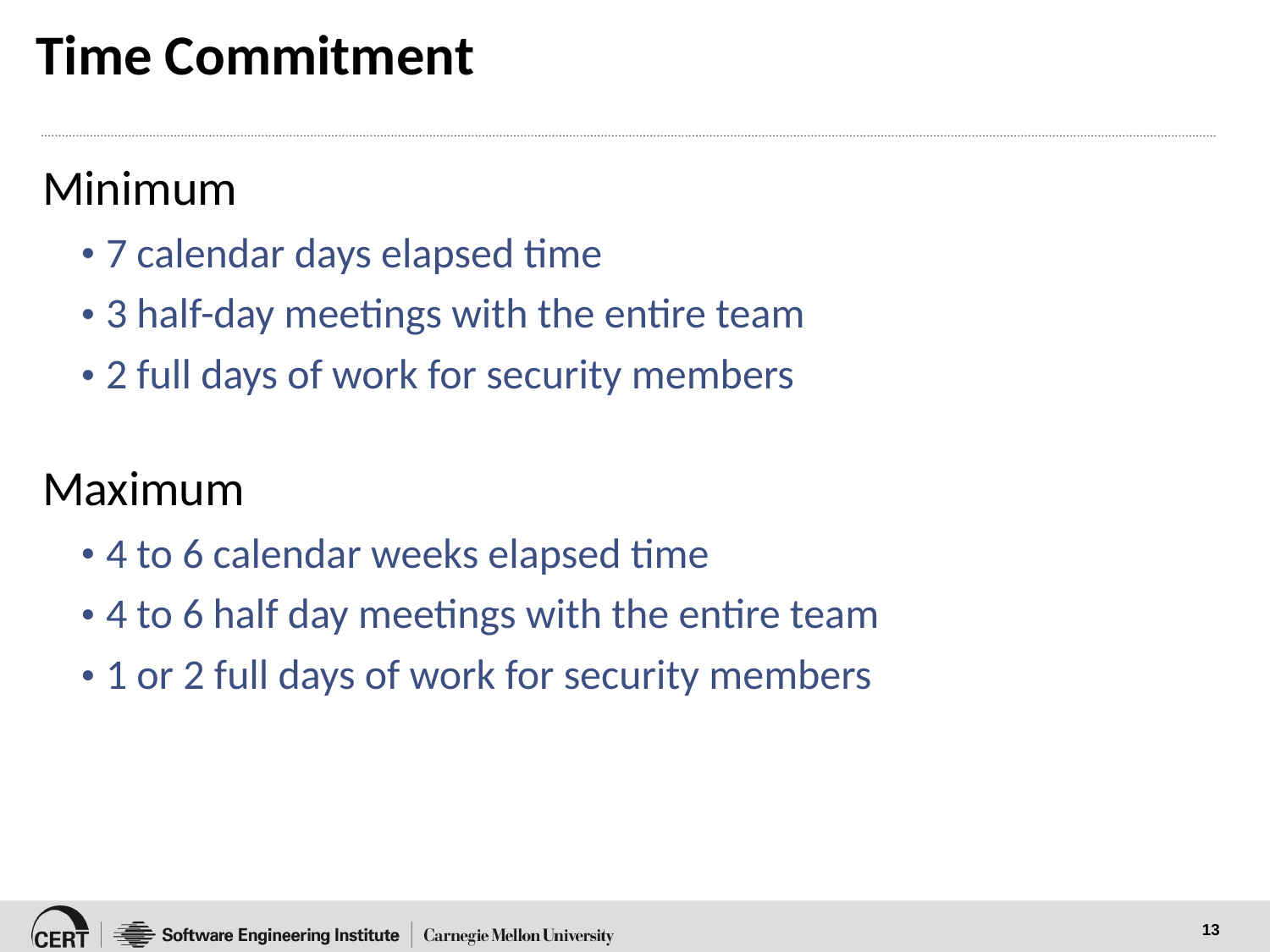

# Time Commitment
Minimum
7 calendar days elapsed time
3 half-day meetings with the entire team
2 full days of work for security members
Maximum
4 to 6 calendar weeks elapsed time
4 to 6 half day meetings with the entire team
1 or 2 full days of work for security members